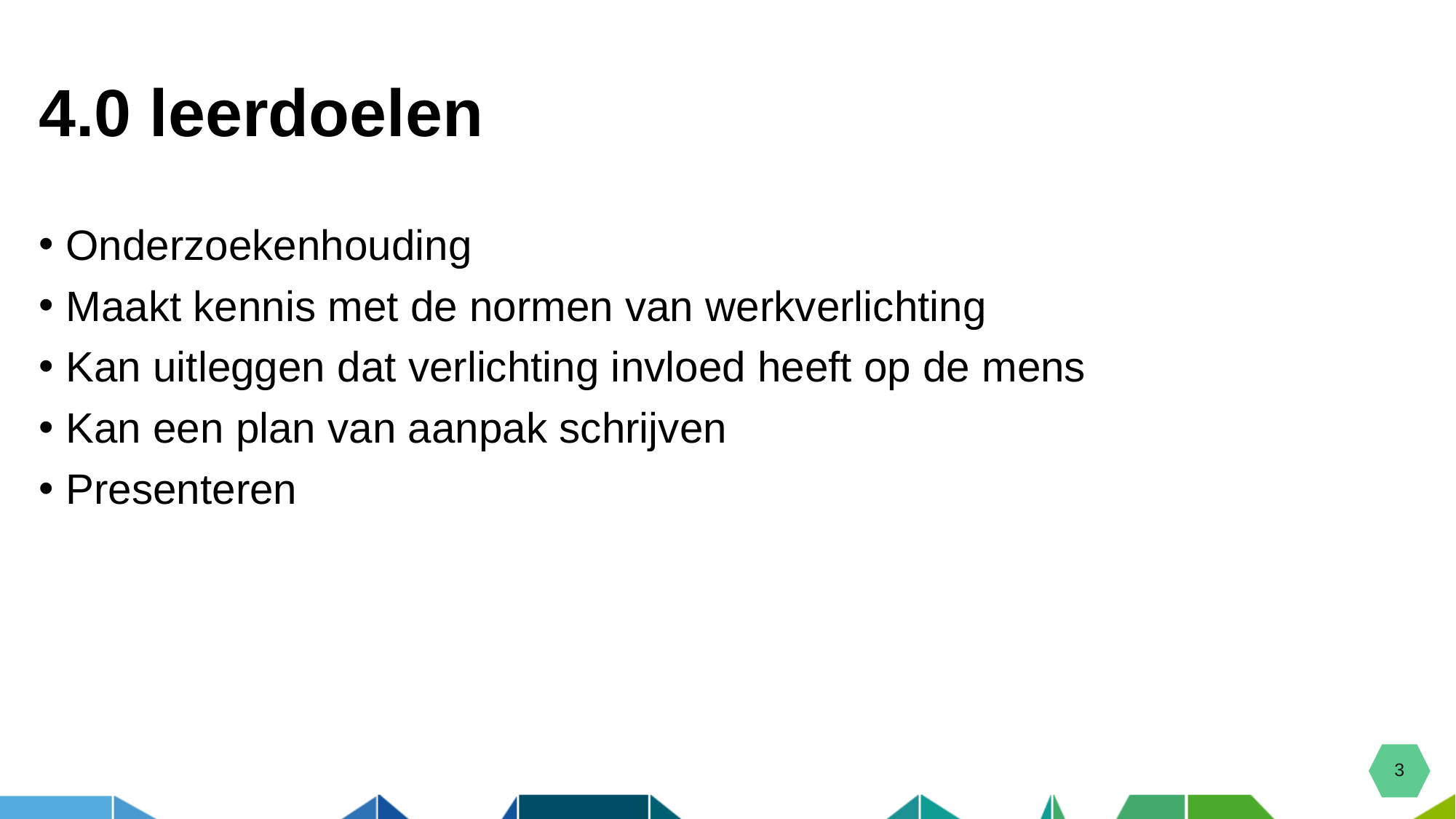

# 4.0 leerdoelen
Onderzoekenhouding
Maakt kennis met de normen van werkverlichting
Kan uitleggen dat verlichting invloed heeft op de mens
Kan een plan van aanpak schrijven
Presenteren

3